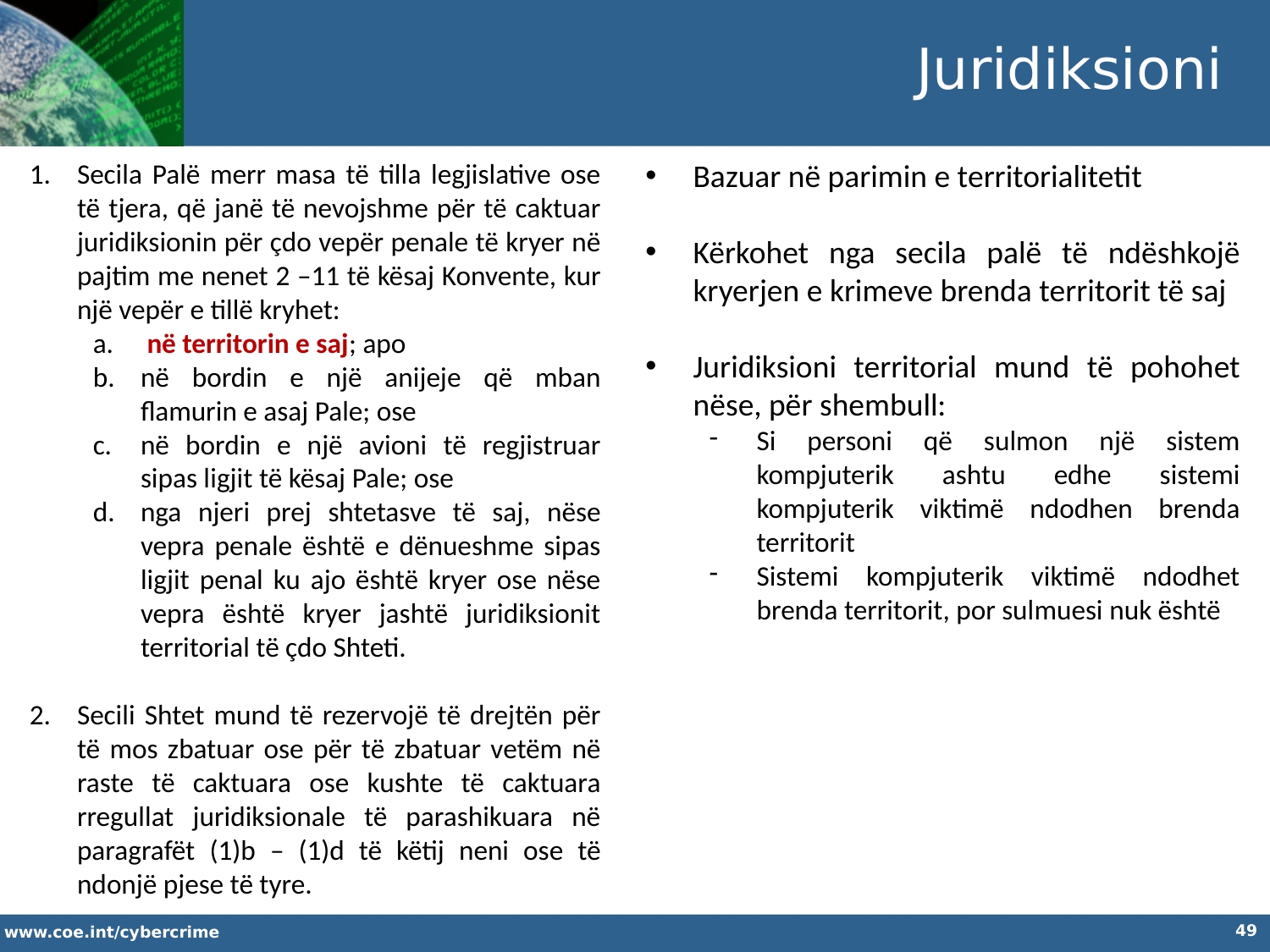

Juridiksioni
Secila Palë merr masa të tilla legjislative ose të tjera, që janë të nevojshme për të caktuar juridiksionin për çdo vepër penale të kryer në pajtim me nenet 2 –11 të kësaj Konvente, kur një vepër e tillë kryhet:
 në territorin e saj; apo
në bordin e një anijeje që mban flamurin e asaj Pale; ose
në bordin e një avioni të regjistruar sipas ligjit të kësaj Pale; ose
nga njeri prej shtetasve të saj, nëse vepra penale është e dënueshme sipas ligjit penal ku ajo është kryer ose nëse vepra është kryer jashtë juridiksionit territorial të çdo Shteti.

Secili Shtet mund të rezervojë të drejtën për të mos zbatuar ose për të zbatuar vetëm në raste të caktuara ose kushte të caktuara rregullat juridiksionale të parashikuara në paragrafët (1)b – (1)d të këtij neni ose të ndonjë pjese të tyre.
Bazuar në parimin e territorialitetit

Kërkohet nga secila palë të ndëshkojë kryerjen e krimeve brenda territorit të saj

Juridiksioni territorial mund të pohohet nëse, për shembull:
Si personi që sulmon një sistem kompjuterik ashtu edhe sistemi kompjuterik viktimë ndodhen brenda territorit
Sistemi kompjuterik viktimë ndodhet brenda territorit, por sulmuesi nuk është